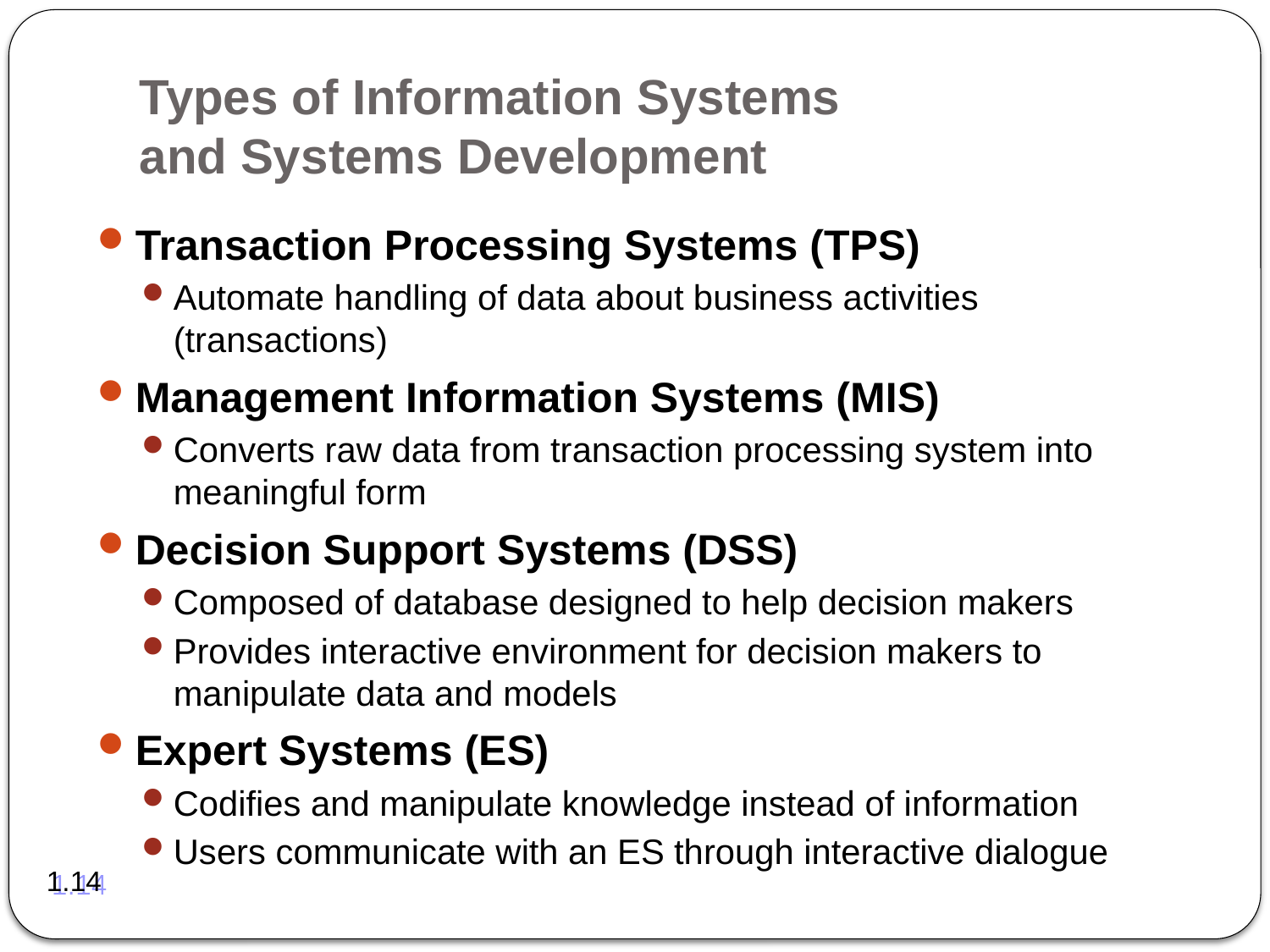

# Types of Information Systems and Systems Development
Transaction Processing Systems (TPS)
Automate handling of data about business activities (transactions)
Management Information Systems (MIS)
Converts raw data from transaction processing system into meaningful form
Decision Support Systems (DSS)
Composed of database designed to help decision makers
Provides interactive environment for decision makers to manipulate data and models
Expert Systems (ES)
Codifies and manipulate knowledge instead of information
Users communicate with an ES through interactive dialogue

1.14